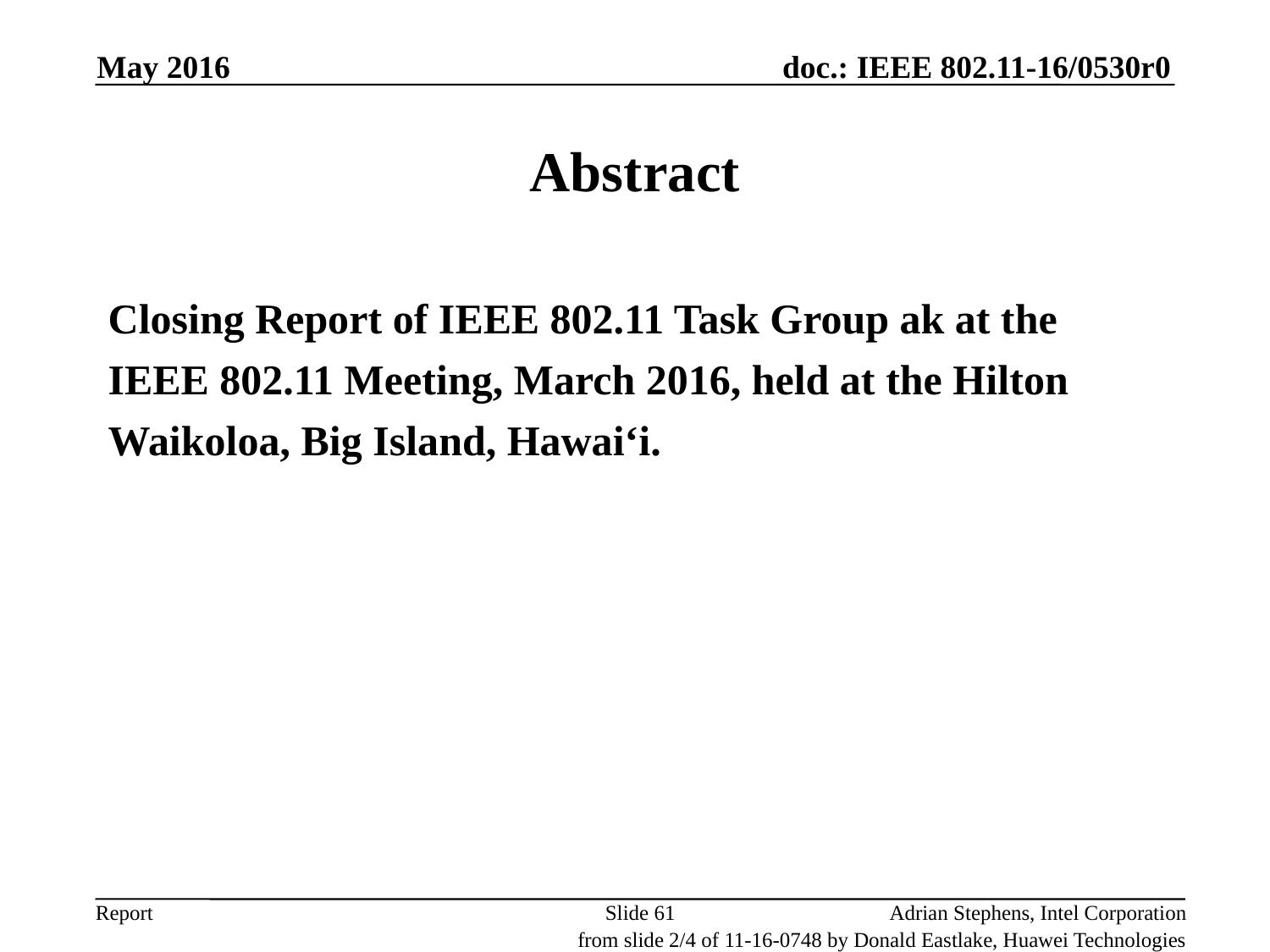

May 2016
# Abstract
Closing Report of IEEE 802.11 Task Group ak at the IEEE 802.11 Meeting, March 2016, held at the Hilton Waikoloa, Big Island, Hawai‘i.
Slide 61
Adrian Stephens, Intel Corporation
from slide 2/4 of 11-16-0748 by Donald Eastlake, Huawei Technologies